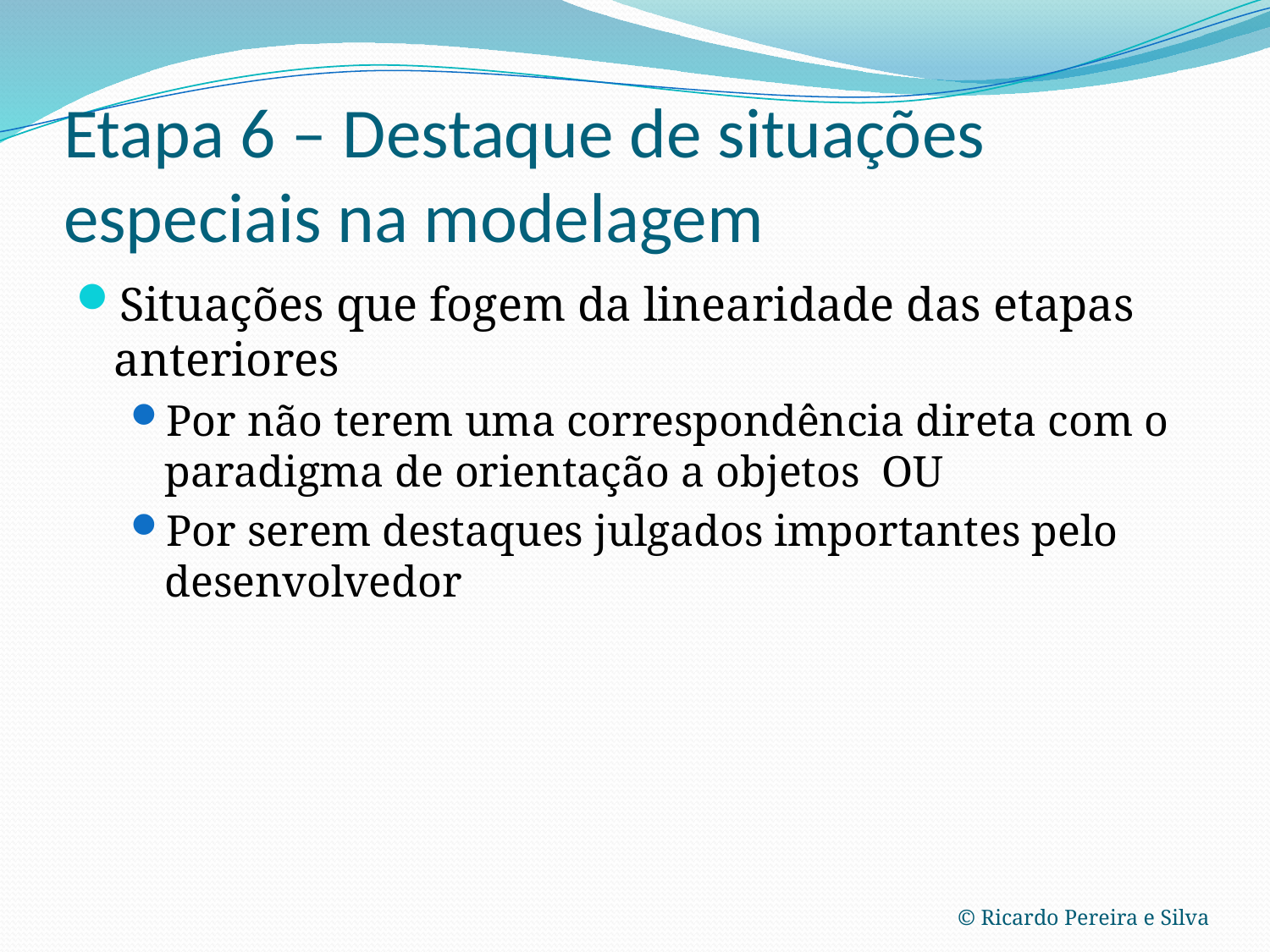

# Etapa 6 – Destaque de situações especiais na modelagem
Situações que fogem da linearidade das etapas anteriores
Por não terem uma correspondência direta com o paradigma de orientação a objetos  OU
Por serem destaques julgados importantes pelo desenvolvedor
© Ricardo Pereira e Silva